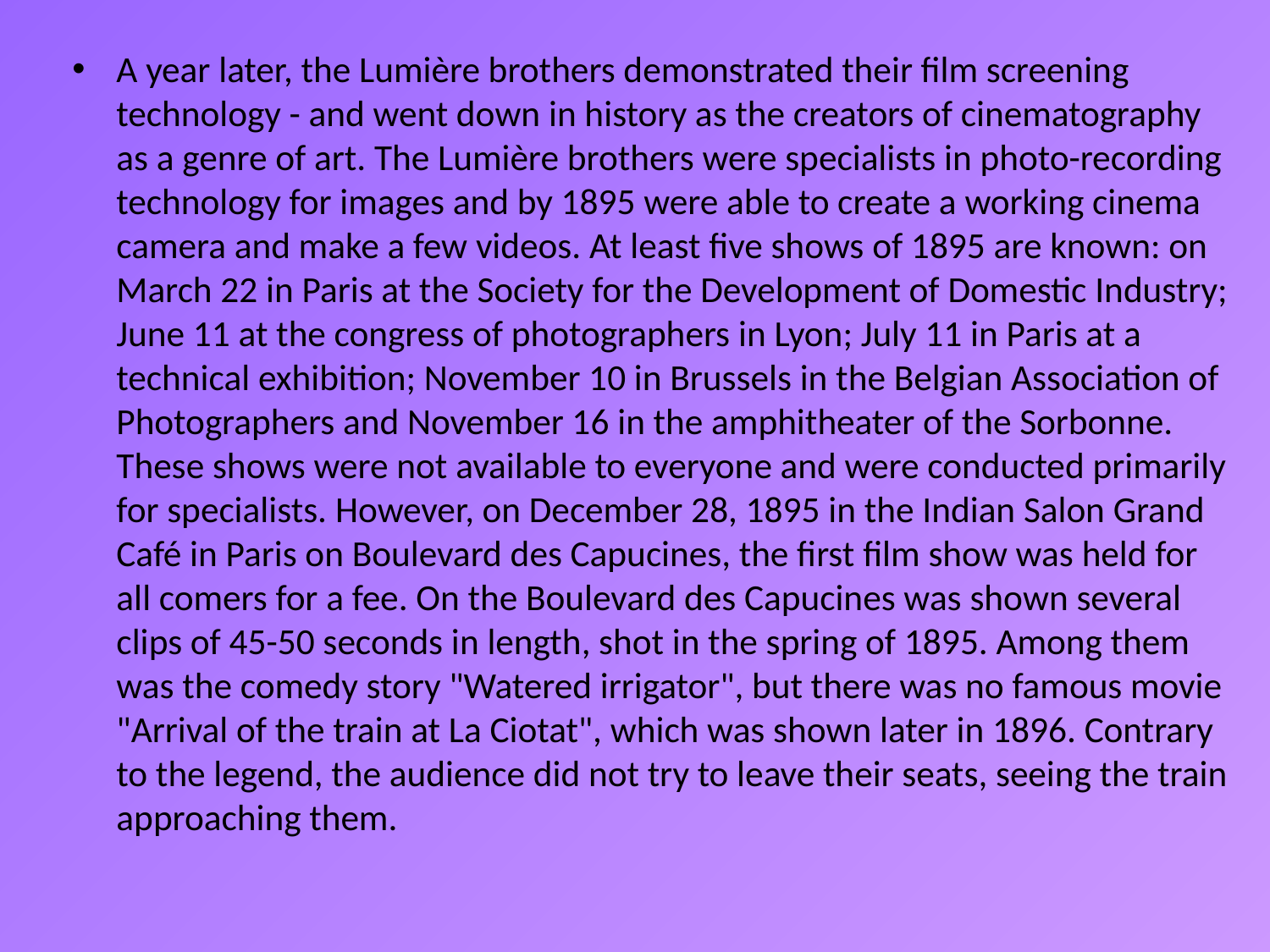

A year later, the Lumière brothers demonstrated their film screening technology - and went down in history as the creators of cinematography as a genre of art. The Lumière brothers were specialists in photo-recording technology for images and by 1895 were able to create a working cinema camera and make a few videos. At least five shows of 1895 are known: on March 22 in Paris at the Society for the Development of Domestic Industry; June 11 at the congress of photographers in Lyon; July 11 in Paris at a technical exhibition; November 10 in Brussels in the Belgian Association of Photographers and November 16 in the amphitheater of the Sorbonne. These shows were not available to everyone and were conducted primarily for specialists. However, on December 28, 1895 in the Indian Salon Grand Café in Paris on Boulevard des Capucines, the first film show was held for all comers for a fee. On the Boulevard des Capucines was shown several clips of 45-50 seconds in length, shot in the spring of 1895. Among them was the comedy story "Watered irrigator", but there was no famous movie "Arrival of the train at La Ciotat", which was shown later in 1896. Contrary to the legend, the audience did not try to leave their seats, seeing the train approaching them.